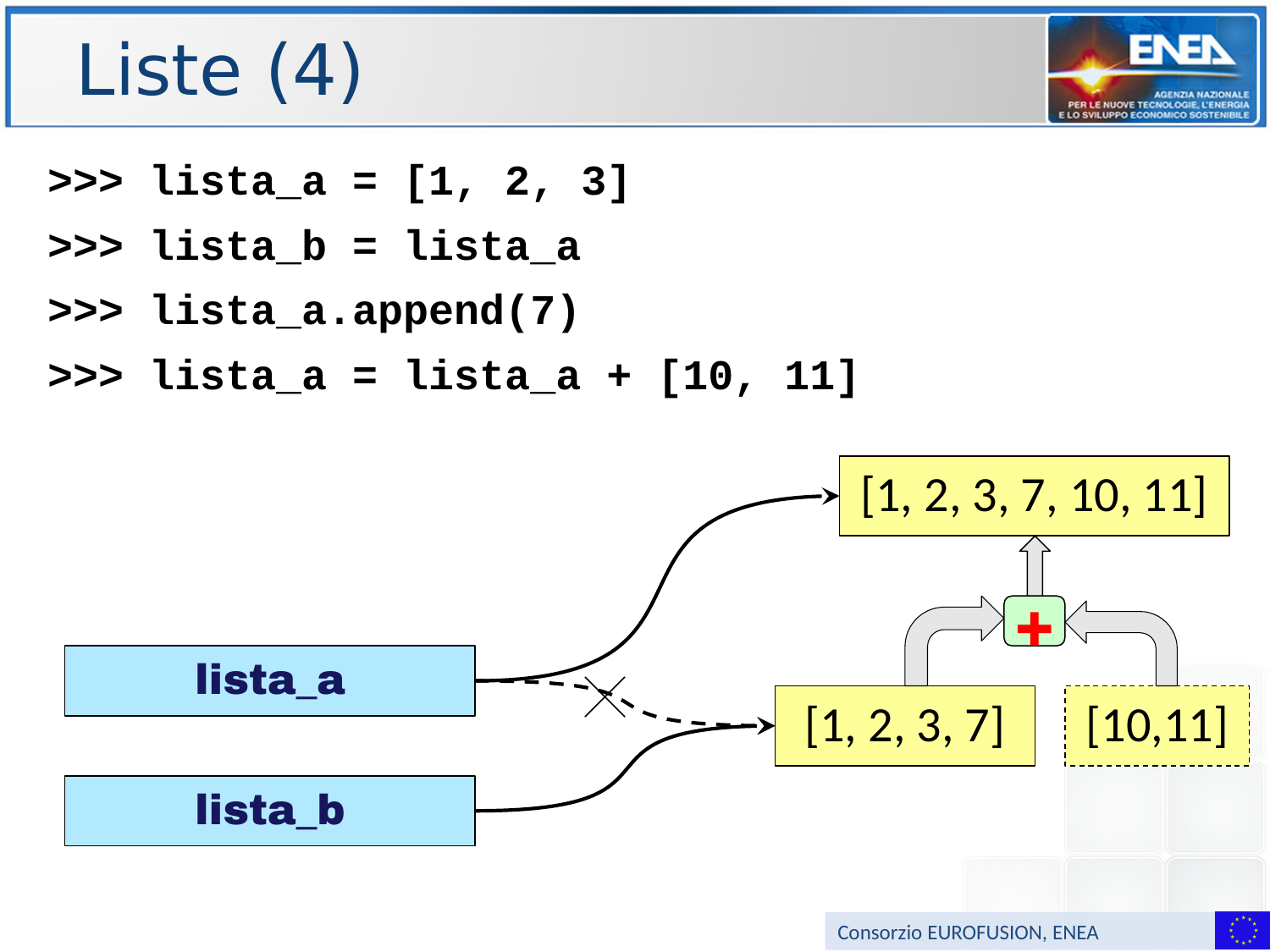

# Liste (4)
>>> lista_a = [1, 2, 3]
>>> lista_b = lista_a
>>> lista_a.append(7)
>>> lista_a = lista_a + [10, 11]
[1, 2, 3, 7, 10, 11]

+

lista_a
[1, 2, 3, 7]
[10,11]
lista_b